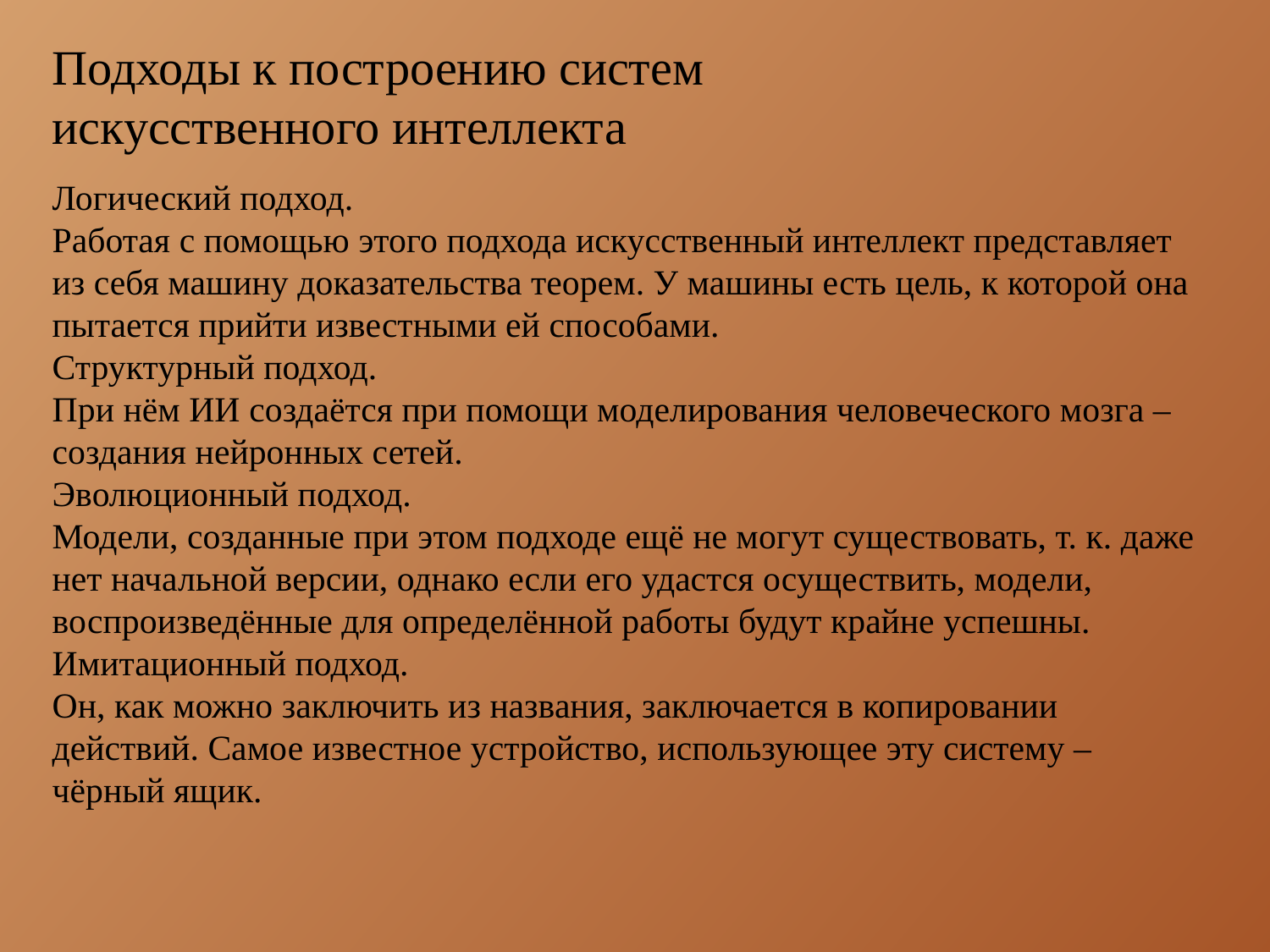

Подходы к построению систем искусственного интеллекта
Логический подход.
Работая с помощью этого подхода искусственный интеллект представляет из себя машину доказательства теорем. У машины есть цель, к которой она пытается прийти известными ей способами.
Структурный подход.
При нём ИИ создаётся при помощи моделирования человеческого мозга – создания нейронных сетей.
Эволюционный подход.
Модели, созданные при этом подходе ещё не могут существовать, т. к. даже нет начальной версии, однако если его удастся осуществить, модели, воспроизведённые для определённой работы будут крайне успешны.
Имитационный подход.
Он, как можно заключить из названия, заключается в копировании действий. Самое известное устройство, использующее эту систему – чёрный ящик.